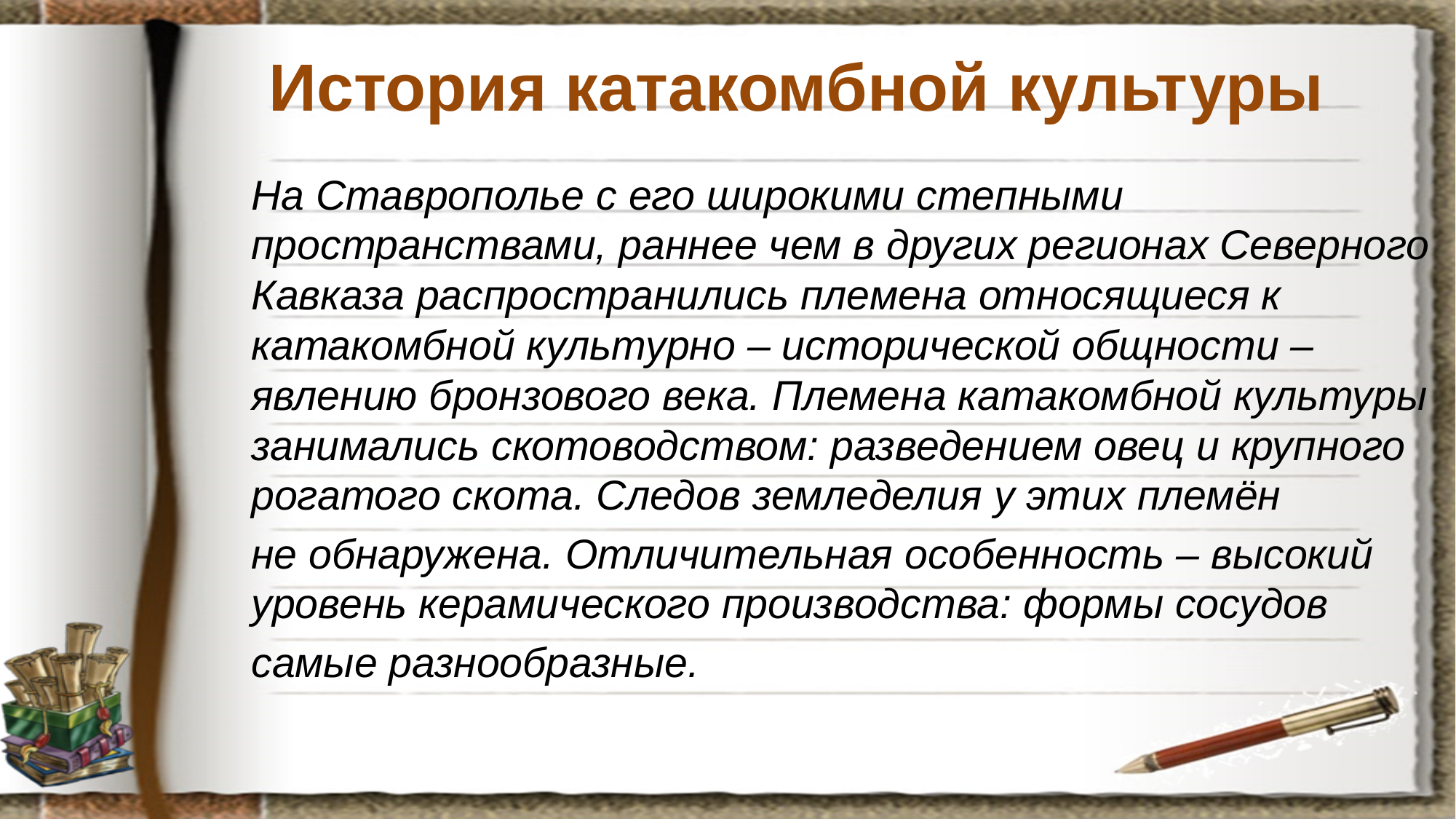

# История катакомбной культуры
На Ставрополье с его широкими степными пространствами, раннее чем в других регионах Северного Кавказа распространились племена относящиеся к катакомбной культурно – исторической общности – явлению бронзового века. Племена катакомбной культуры занимались скотоводством: разведением овец и крупного рогатого скота. Следов земледелия у этих племён
не обнаружена. Отличительная особенность – высокий уровень керамического производства: формы сосудов
самые разнообразные.